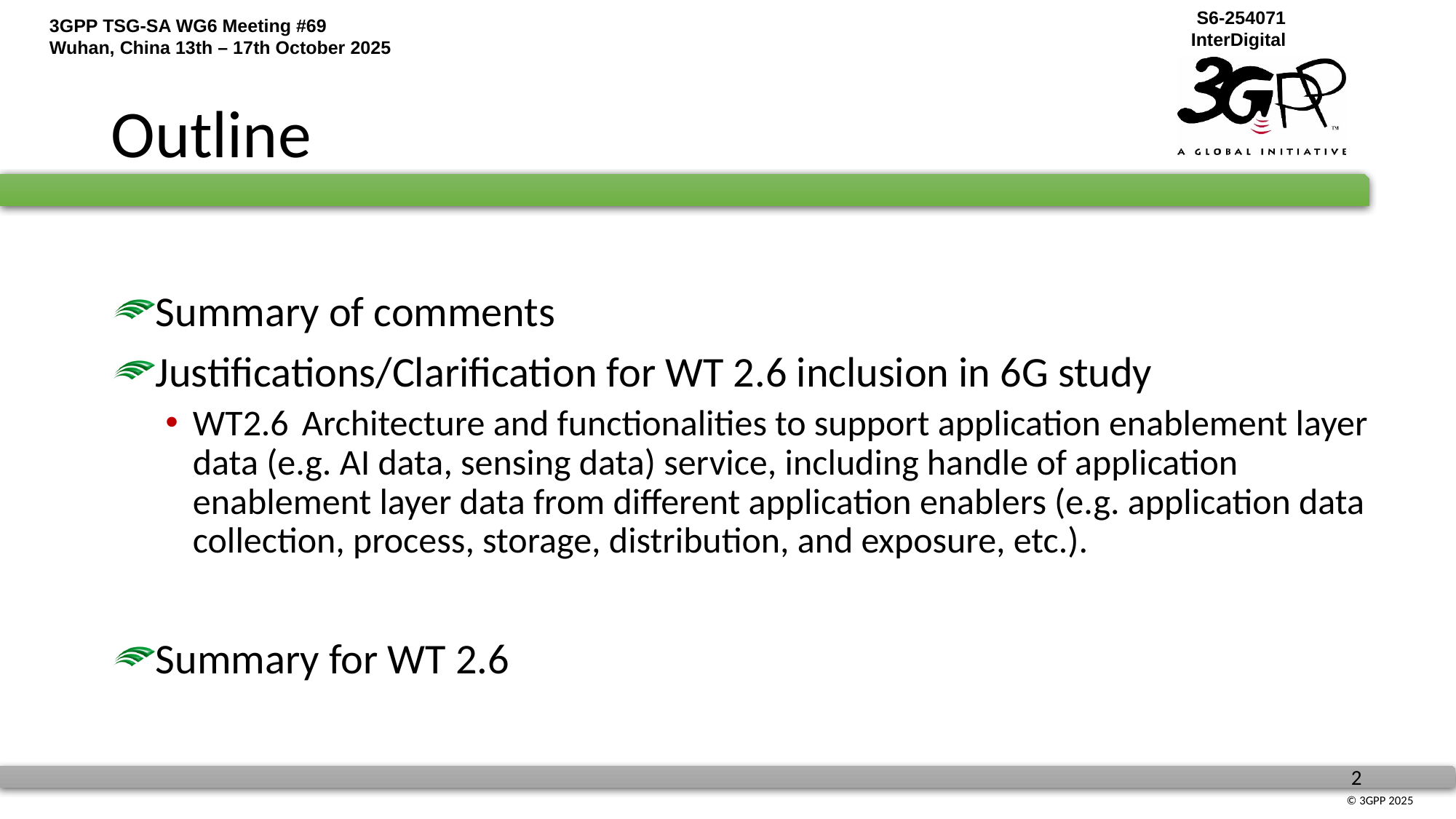

# Outline

Summary of comments
Justifications/Clarification for WT 2.6 inclusion in 6G study
WT2.6 	Architecture and functionalities to support application enablement layer data (e.g. AI data, sensing data) service, including handle of application enablement layer data from different application enablers (e.g. application data collection, process, storage, distribution, and exposure, etc.).

Summary for WT 2.6